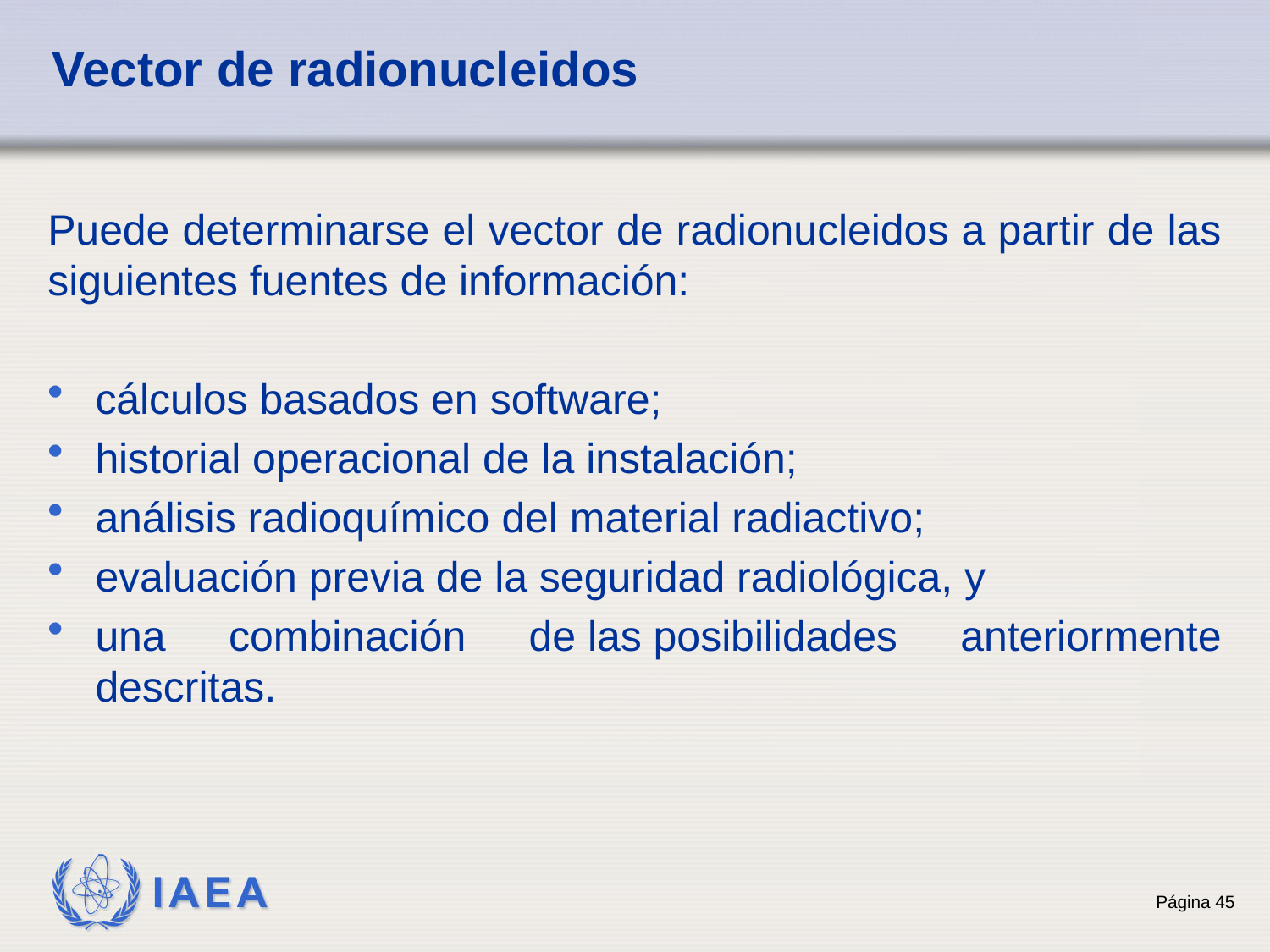

# Vector de radionucleidos
Puede determinarse el vector de radionucleidos a partir de las siguientes fuentes de información:

cálculos basados en software;
historial operacional de la instalación;
análisis radioquímico del material radiactivo;
evaluación previa de la seguridad radiológica, y
una combinación de las posibilidades anteriormente descritas.
45